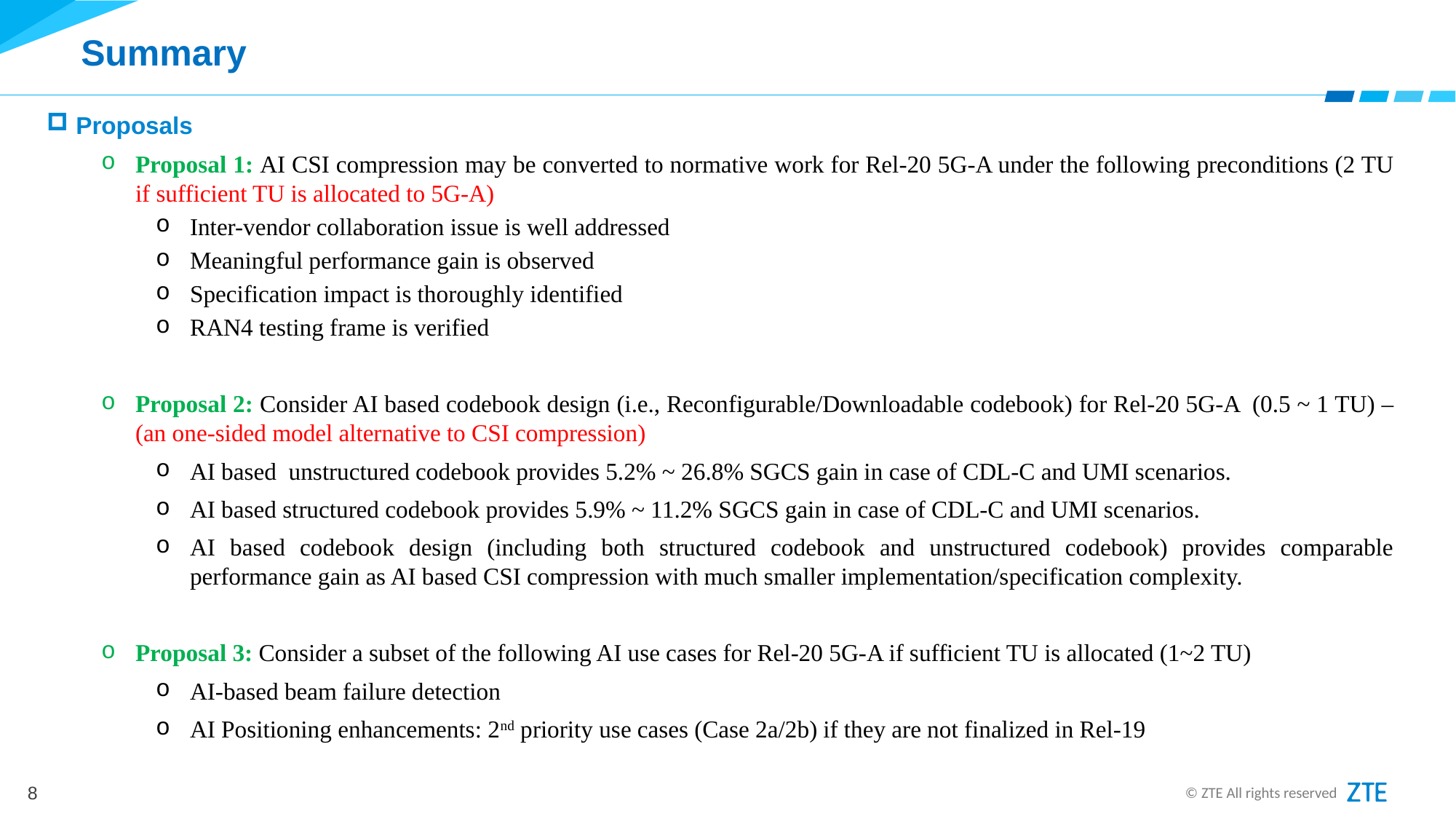

# Summary
 Proposals
Proposal 1: AI CSI compression may be converted to normative work for Rel-20 5G-A under the following preconditions (2 TU if sufficient TU is allocated to 5G-A)
Inter-vendor collaboration issue is well addressed
Meaningful performance gain is observed
Specification impact is thoroughly identified
RAN4 testing frame is verified

Proposal 2: Consider AI based codebook design (i.e., Reconfigurable/Downloadable codebook) for Rel-20 5G-A  (0.5 ~ 1 TU) – (an one-sided model alternative to CSI compression)
AI based  unstructured codebook provides 5.2% ~ 26.8% SGCS gain in case of CDL-C and UMI scenarios.
AI based structured codebook provides 5.9% ~ 11.2% SGCS gain in case of CDL-C and UMI scenarios.
AI based codebook design (including both structured codebook and unstructured codebook) provides comparable performance gain as AI based CSI compression with much smaller implementation/specification complexity.

Proposal 3: Consider a subset of the following AI use cases for Rel-20 5G-A if sufficient TU is allocated (1~2 TU)
AI-based beam failure detection
AI Positioning enhancements: 2nd priority use cases (Case 2a/2b) if they are not finalized in Rel-19